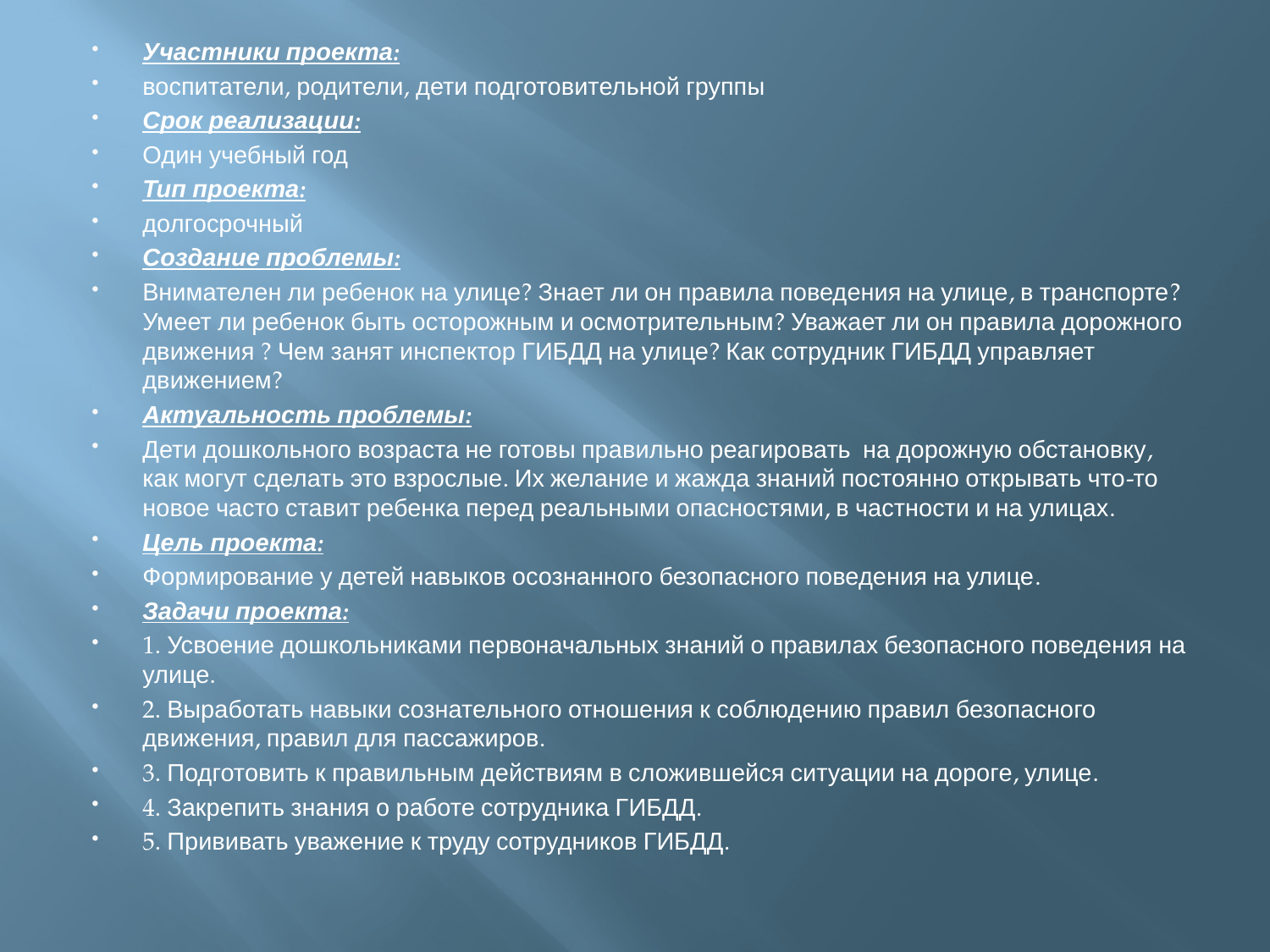

Участники проекта:
воспитатели, родители, дети подготовительной группы
Срок реализации:
Один учебный год
Тип проекта:
долгосрочный
Создание проблемы:
Внимателен ли ребенок на улице? Знает ли он правила поведения на улице, в транспорте? Умеет ли ребенок быть осторожным и осмотрительным? Уважает ли он правила дорожного движения ? Чем занят инспектор ГИБДД на улице? Как сотрудник ГИБДД управляет движением?
Актуальность проблемы:
Дети дошкольного возраста не готовы правильно реагировать  на дорожную обстановку, как могут сделать это взрослые. Их желание и жажда знаний постоянно открывать что-то новое часто ставит ребенка перед реальными опасностями, в частности и на улицах.
Цель проекта:
Формирование у детей навыков осознанного безопасного поведения на улице.
Задачи проекта:
1. Усвоение дошкольниками первоначальных знаний о правилах безопасного поведения на улице.
2. Выработать навыки сознательного отношения к соблюдению правил безопасного движения, правил для пассажиров.
3. Подготовить к правильным действиям в сложившейся ситуации на дороге, улице.
4. Закрепить знания о работе сотрудника ГИБДД.
5. Прививать уважение к труду сотрудников ГИБДД.